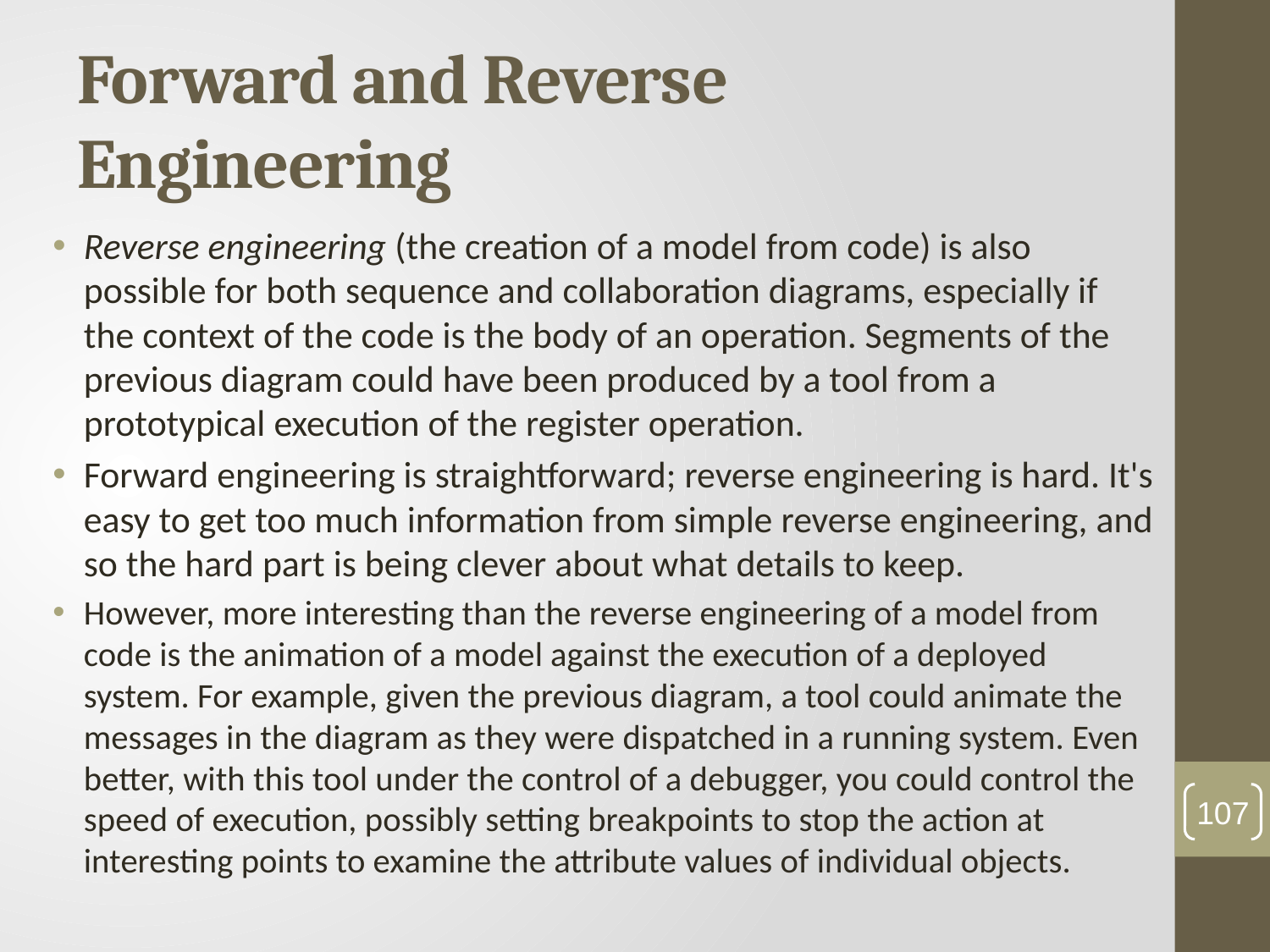

# Forward and Reverse Engineering
Reverse engineering (the creation of a model from code) is also possible for both sequence and collaboration diagrams, especially if the context of the code is the body of an operation. Segments of the previous diagram could have been produced by a tool from a prototypical execution of the register operation.
Forward engineering is straightforward; reverse engineering is hard. It's easy to get too much information from simple reverse engineering, and so the hard part is being clever about what details to keep.
However, more interesting than the reverse engineering of a model from code is the animation of a model against the execution of a deployed system. For example, given the previous diagram, a tool could animate the messages in the diagram as they were dispatched in a running system. Even better, with this tool under the control of a debugger, you could control the speed of execution, possibly setting breakpoints to stop the action at interesting points to examine the attribute values of individual objects.
107